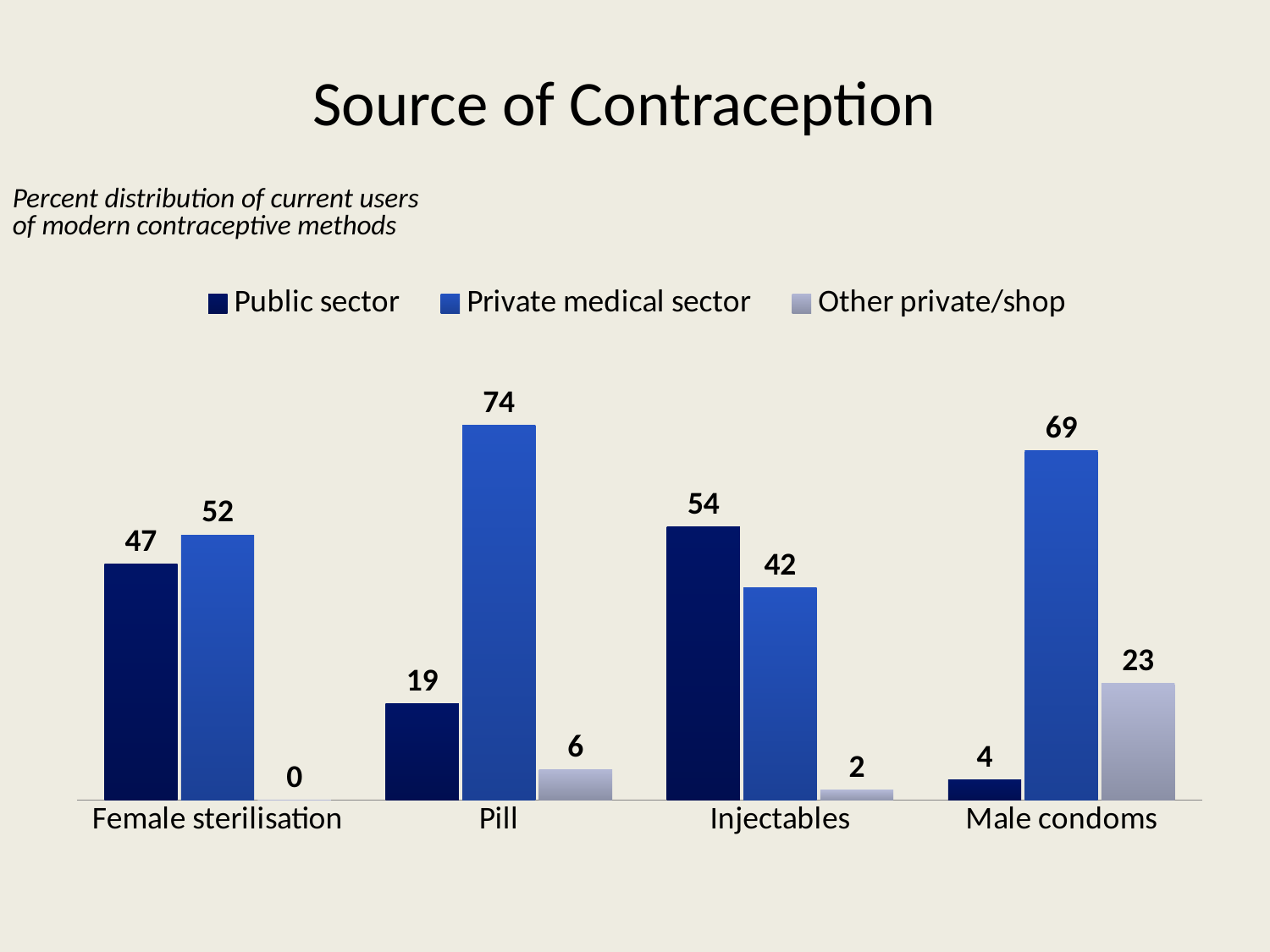

Source of Contraception
Percent distribution of current users of modern contraceptive methods

### Chart

| Category | Public sector | Private medical sector | Other private/shop |
|---|---|---|---|
| Female sterilisation | 46.6 | 52.4 | 0.0 |
| Pill | 19.0 | 74.0 | 6.0 |
| Injectables | 54.0 | 42.0 | 2.0 |
| Male condoms | 4.0 | 69.0 | 23.0 |